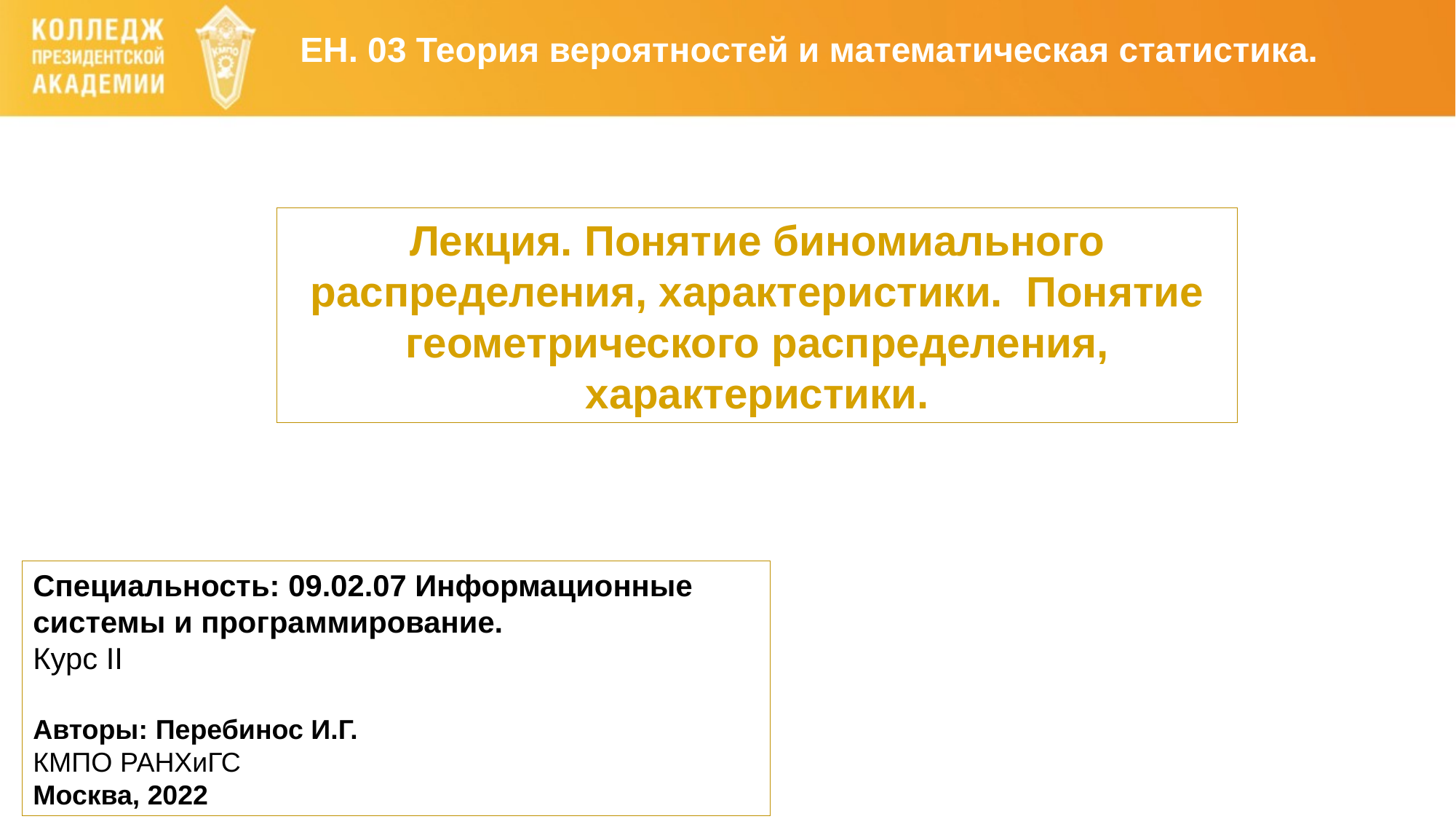

ЕН. 03 Теория вероятностей и математическая статистика.

Лекция. Понятие биномиального распределения, характеристики.  Понятие геометрического распределения, характеристики.
Специальность: 09.02.07 Информационные системы и программирование.
Курс II

Авторы: Перебинос И.Г.
КМПО РАНХиГС
Москва, 2022